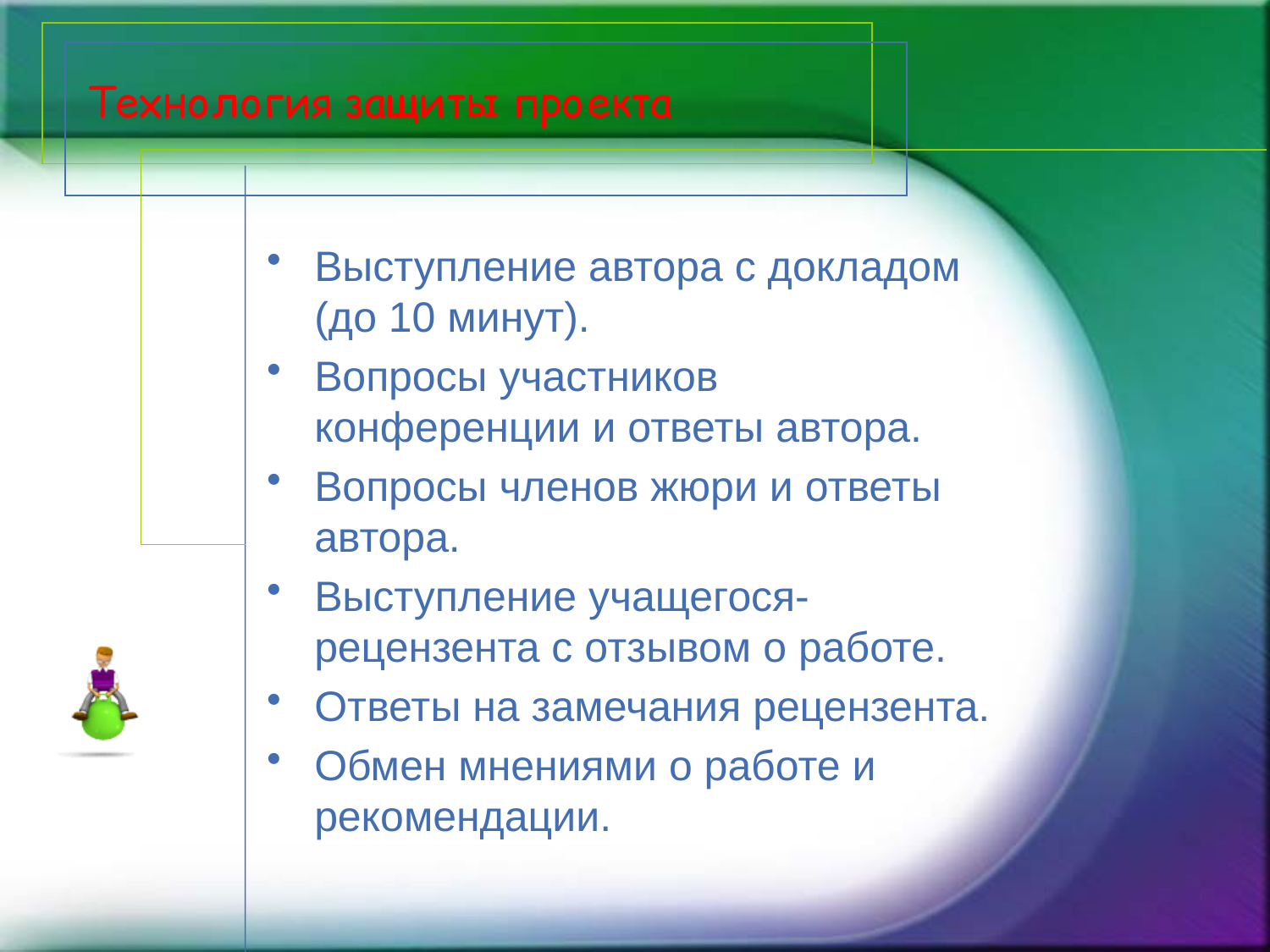

# Технология защиты проекта
Выступление автора с докладом (до 10 минут).
Вопросы участников конференции и ответы автора.
Вопросы членов жюри и ответы автора.
Выступление учащегося-рецензента с отзывом о работе.
Ответы на замечания рецензента.
Обмен мнениями о работе и рекомендации.